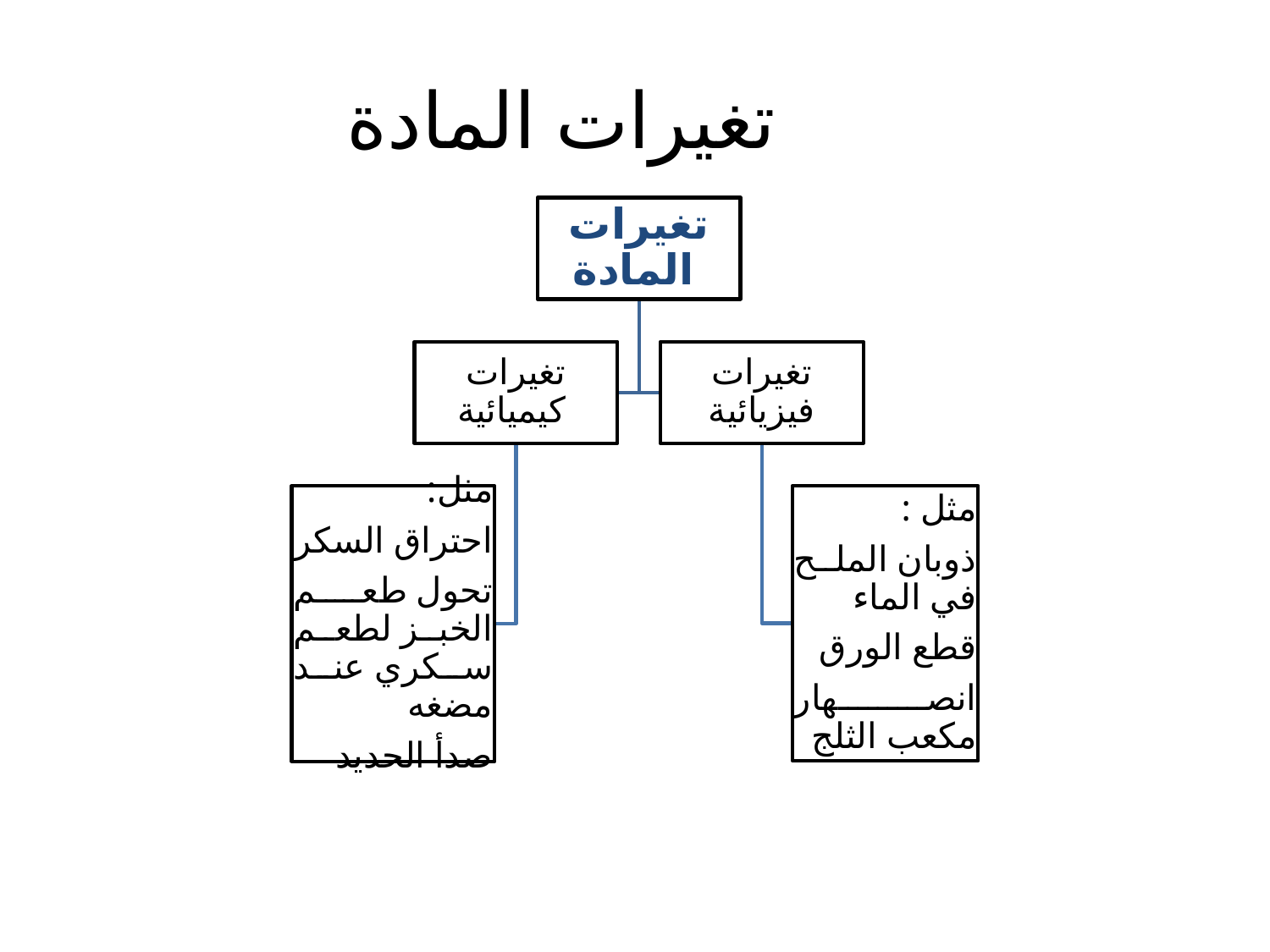

تغيرات المادة
تغيرات المادة
تغيرات كيميائية
مثل:
احتراق السكر
تحول طعم الخبز لطعم سكري عند مضغه
صدأ الحديد
تغيرات فيزيائية
مثل :
ذوبان الملح في الماء
قطع الورق
انصهار مكعب الثلج